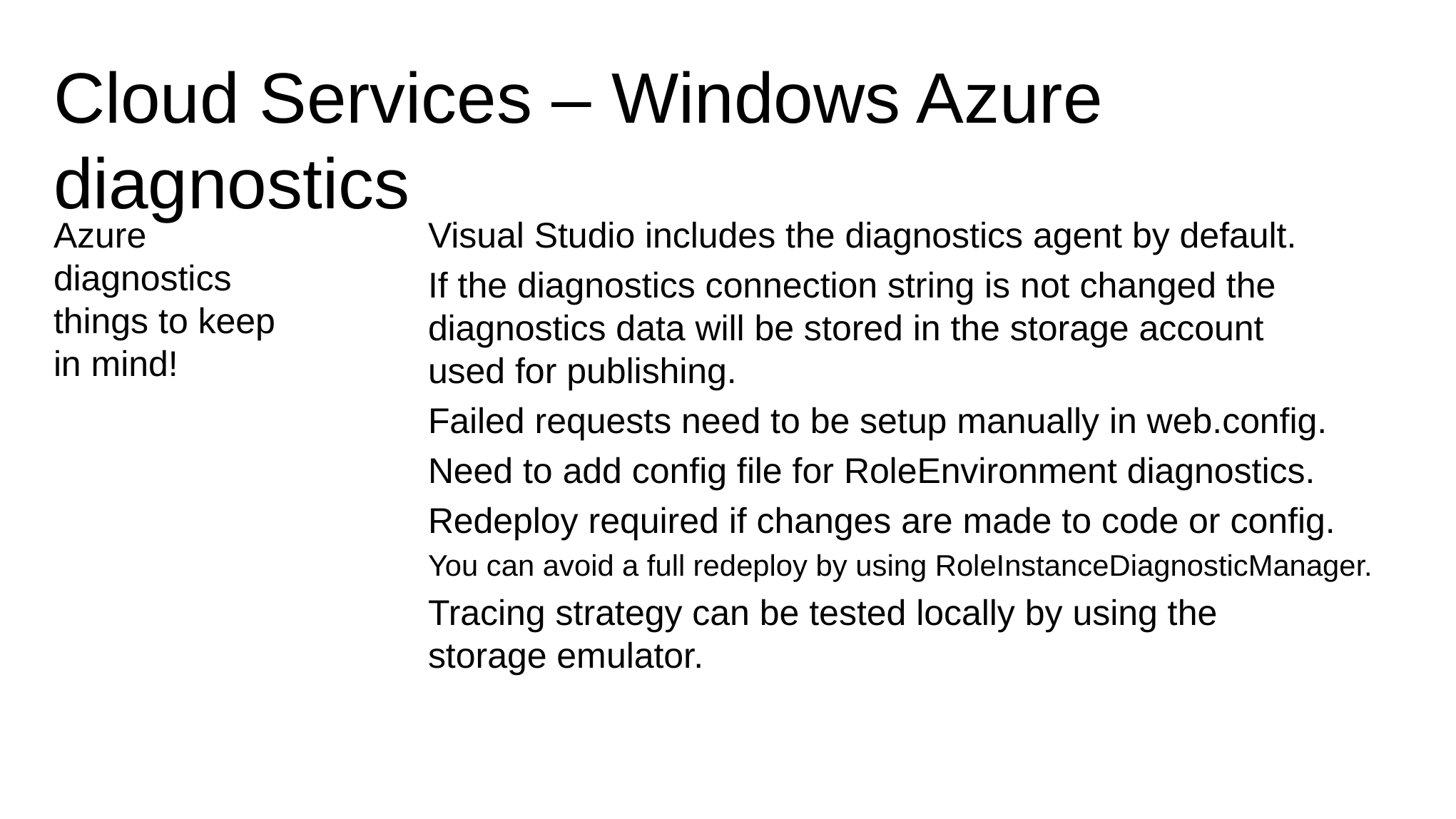

# Cloud Services – Windows Azure diagnostics
Azure diagnostics things to keep
in mind!
Visual Studio includes the diagnostics agent by default.
If the diagnostics connection string is not changed the diagnostics data will be stored in the storage account
used for publishing.
Failed requests need to be setup manually in web.config.
Need to add config file for RoleEnvironment diagnostics.
Redeploy required if changes are made to code or config.
You can avoid a full redeploy by using RoleInstanceDiagnosticManager.
Tracing strategy can be tested locally by using the
storage emulator.